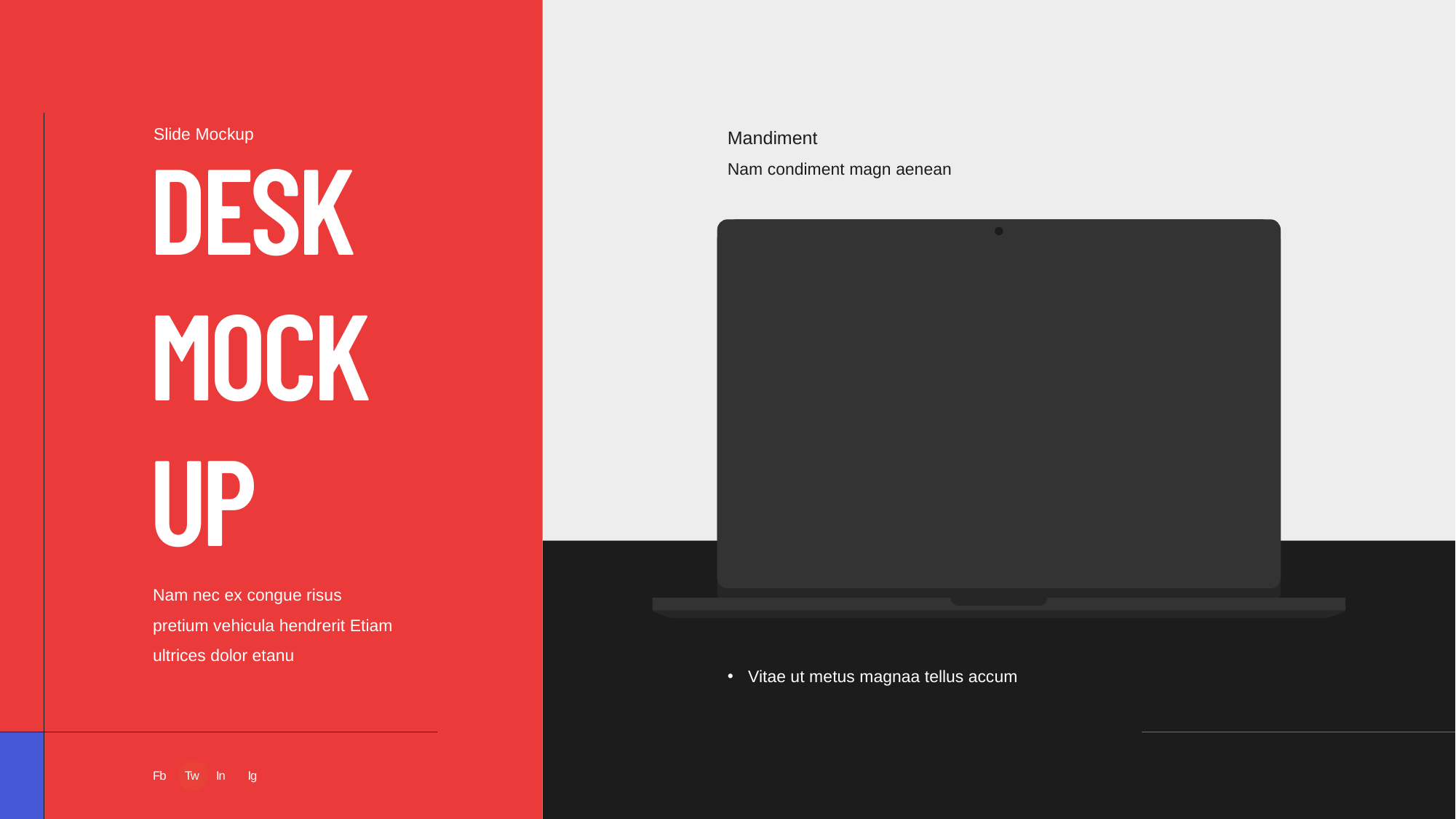

Mandiment
Nam condiment magn aenean
Slide Mockup
DESK
MOCK
UP

Nam nec ex congue risus
pretium vehicula hendrerit Etiam ultrices dolor etanu
Vitae ut metus magnaa tellus accum

Fb
Tw
In
Ig